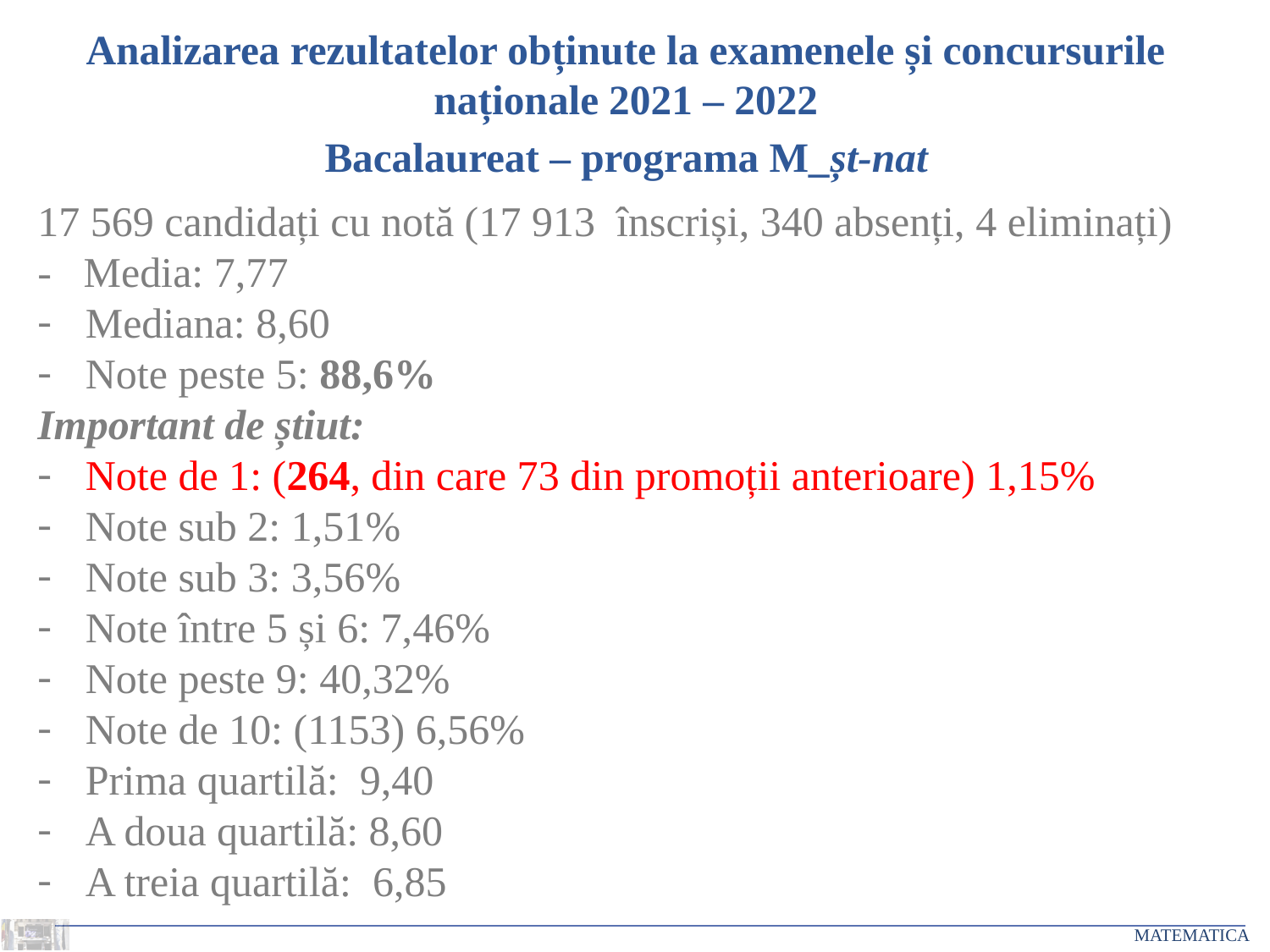

Analizarea rezultatelor obținute la examenele și concursurile naționale 2021 – 2022
Bacalaureat – programa M_șt-nat

17 569 candidați cu notă (17 913  înscriși, 340 absenți, 4 eliminați)
-   Media: 7,77
Mediana: 8,60
Note peste 5: 88,6%
Important de știut:
Note de 1: (264, din care 73 din promoții anterioare) 1,15%
Note sub 2: 1,51%
Note sub 3: 3,56%
Note între 5 și 6: 7,46%
Note peste 9: 40,32%
Note de 10: (1153) 6,56%
Prima quartilă:  9,40
A doua quartilă: 8,60
A treia quartilă:  6,85